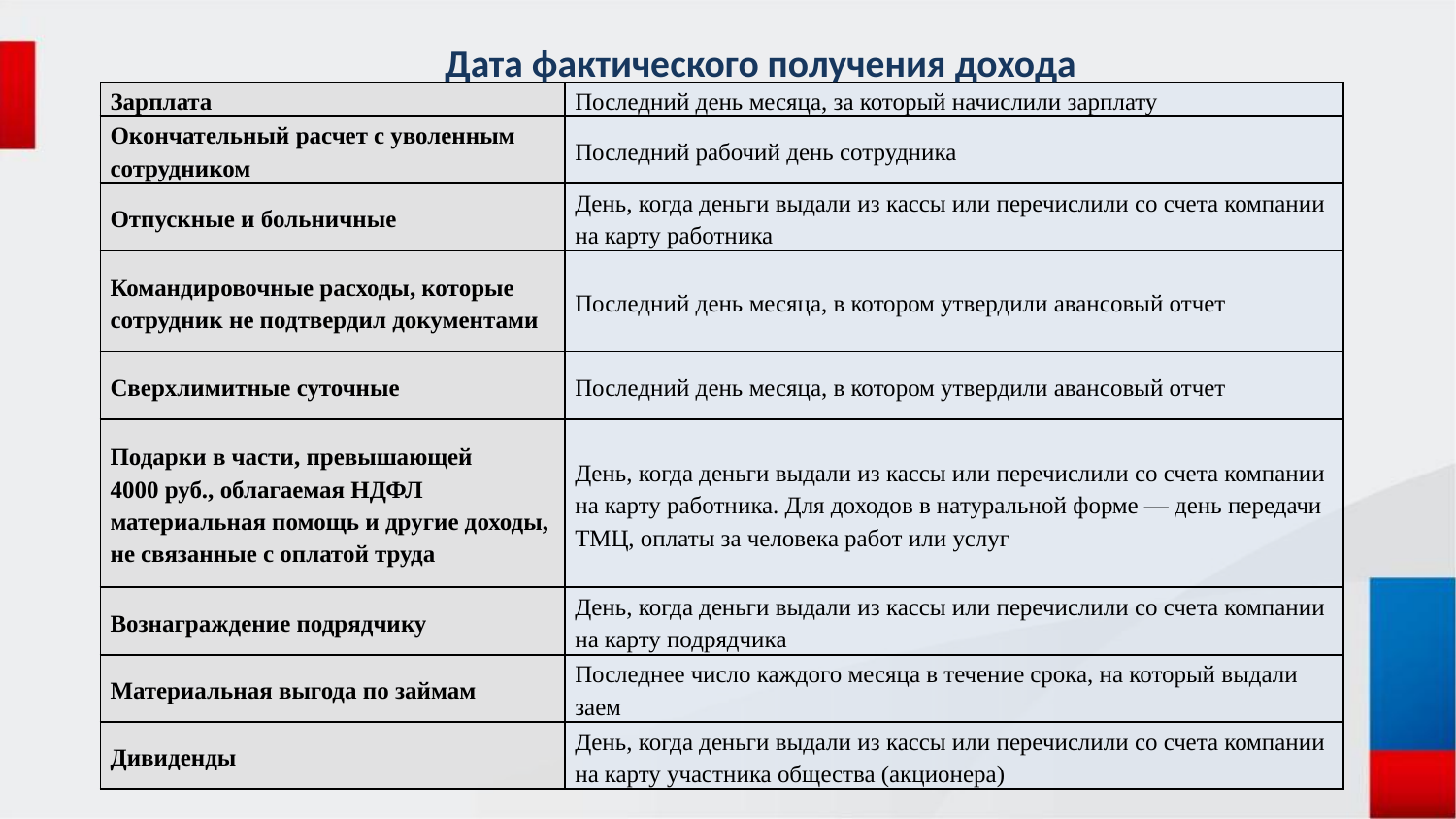

Дата фактического получения дохода
| Зарплата | Последний день месяца, за который начислили зарплату |
| --- | --- |
| Окончательный расчет с уволенным сотрудником | Последний рабочий день сотрудника |
| Отпускные и больничные | День, когда деньги выдали из кассы или перечислили со счета компании на карту работника |
| Командировочные расходы, которые сотрудник не подтвердил документами | Последний день месяца, в котором утвердили авансовый отчет |
| Сверхлимитные суточные | Последний день месяца, в котором утвердили авансовый отчет |
| Подарки в части, превышающей 4000 руб., облагаемая НДФЛ материальная помощь и другие доходы, не связанные с оплатой труда | День, когда деньги выдали из кассы или перечислили со счета компании на карту работника. Для доходов в натуральной форме — день передачи ТМЦ, оплаты за человека работ или услуг |
| Вознаграждение подрядчику | День, когда деньги выдали из кассы или перечислили со счета компании на карту подрядчика |
| Материальная выгода по займам | Последнее число каждого месяца в течение срока, на который выдали заем |
| Дивиденды | День, когда деньги выдали из кассы или перечислили со счета компании на карту участника общества (акционера) |